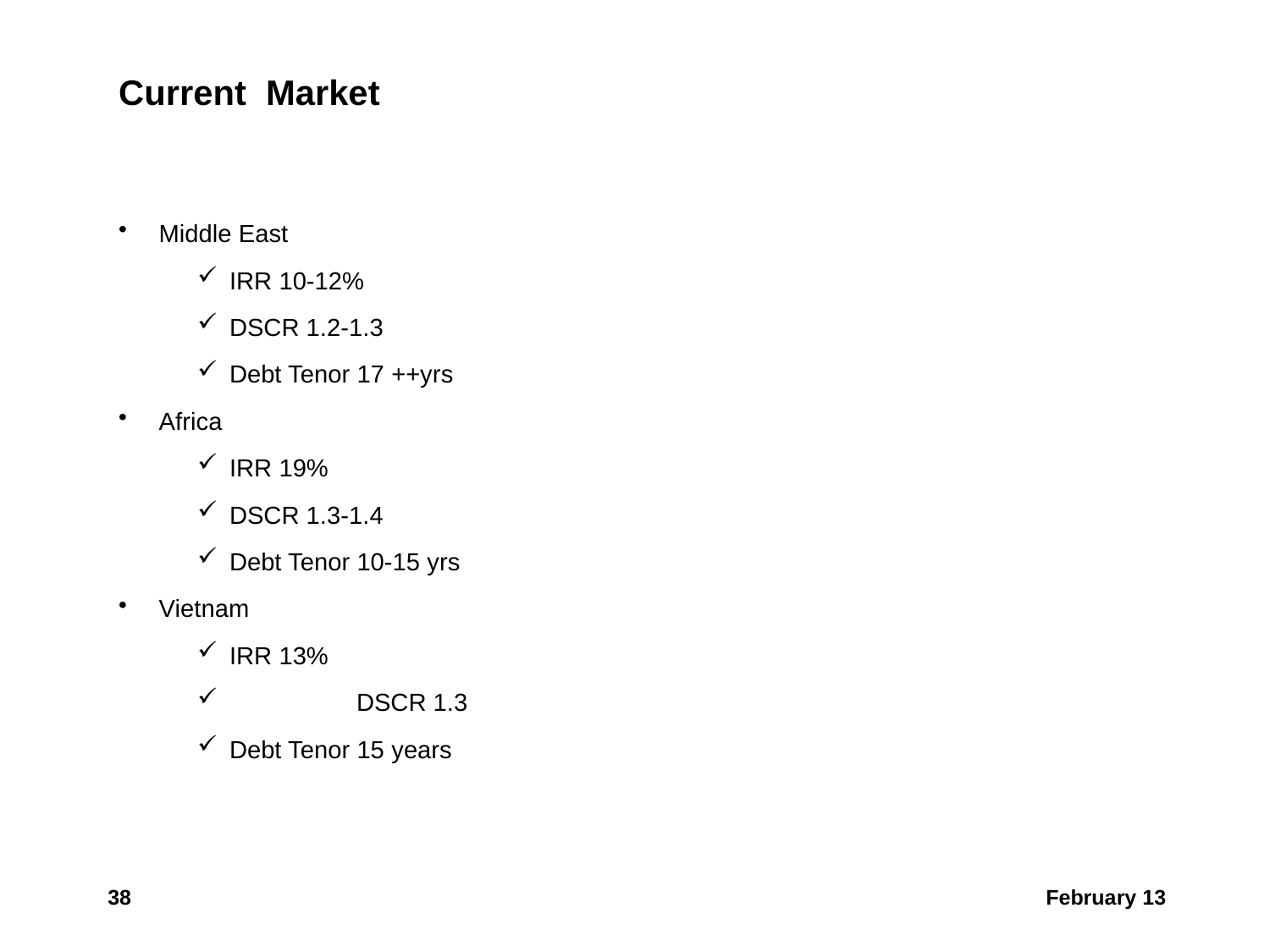

# Current  Market
Middle East
IRR 10-12%
DSCR 1.2-1.3
Debt Tenor 17 ++yrs
Africa
IRR 19%
DSCR 1.3-1.4
Debt Tenor 10-15 yrs
Vietnam
IRR 13%
	DSCR 1.3
Debt Tenor 15 years